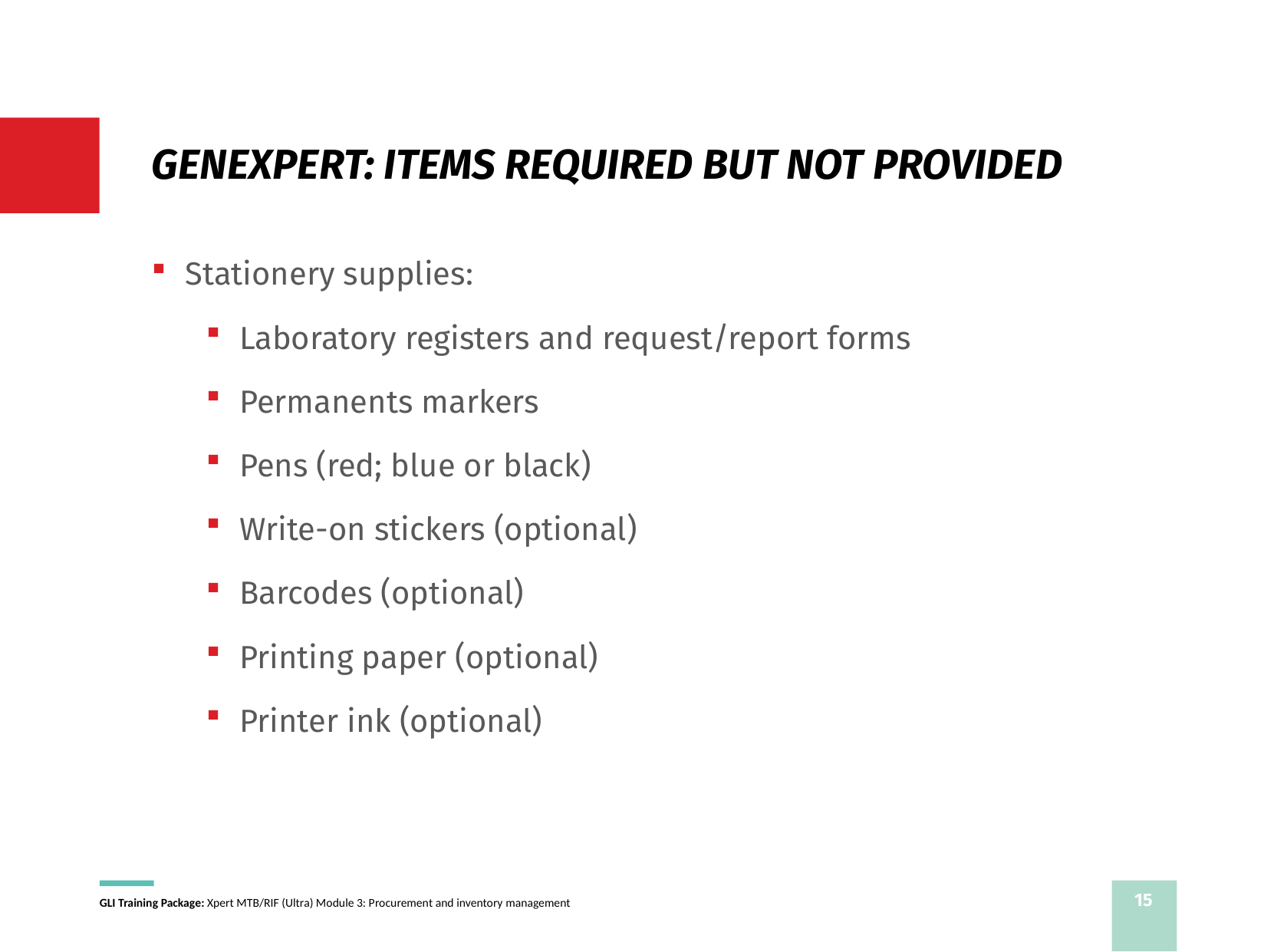

# GENEXPERT: ITEMS REQUIRED BUT NOT PROVIDED
Stationery supplies:
Laboratory registers and request/report forms
Permanents markers
Pens (red; blue or black)
Write-on stickers (optional)
Barcodes (optional)
Printing paper (optional)
Printer ink (optional)